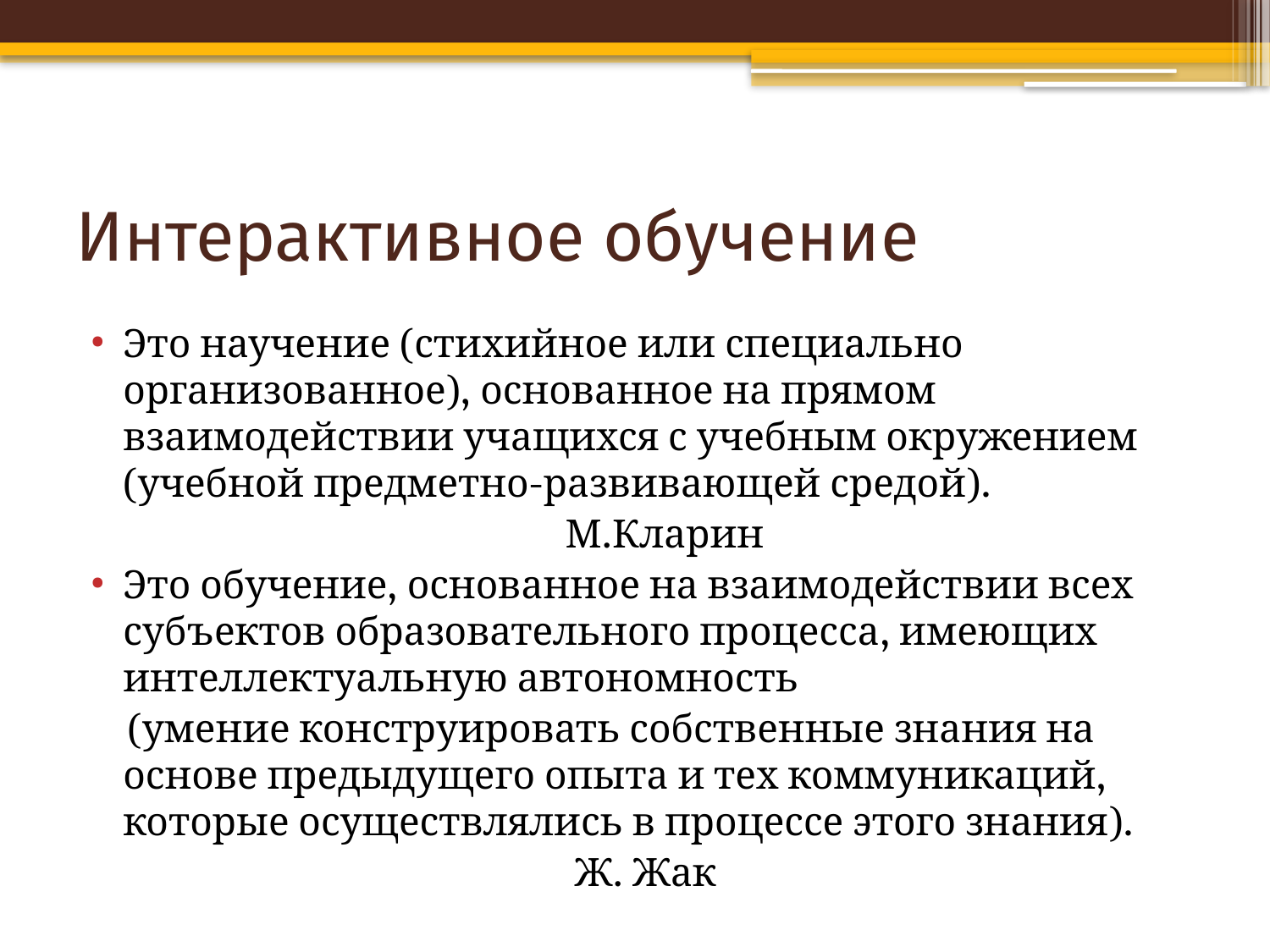

# Интерактивное обучение
Это научение (стихийное или специально организованное), основанное на прямом взаимодействии учащихся с учебным окружением (учебной предметно-развивающей средой).
                                                   М.Кларин
Это обучение, основанное на взаимодействии всех субъектов образовательного процесса, имеющих интеллектуальную автономность
    (умение конструировать собственные знания на основе предыдущего опыта и тех коммуникаций, которые осуществлялись в процессе этого знания).
                                                    Ж. Жак